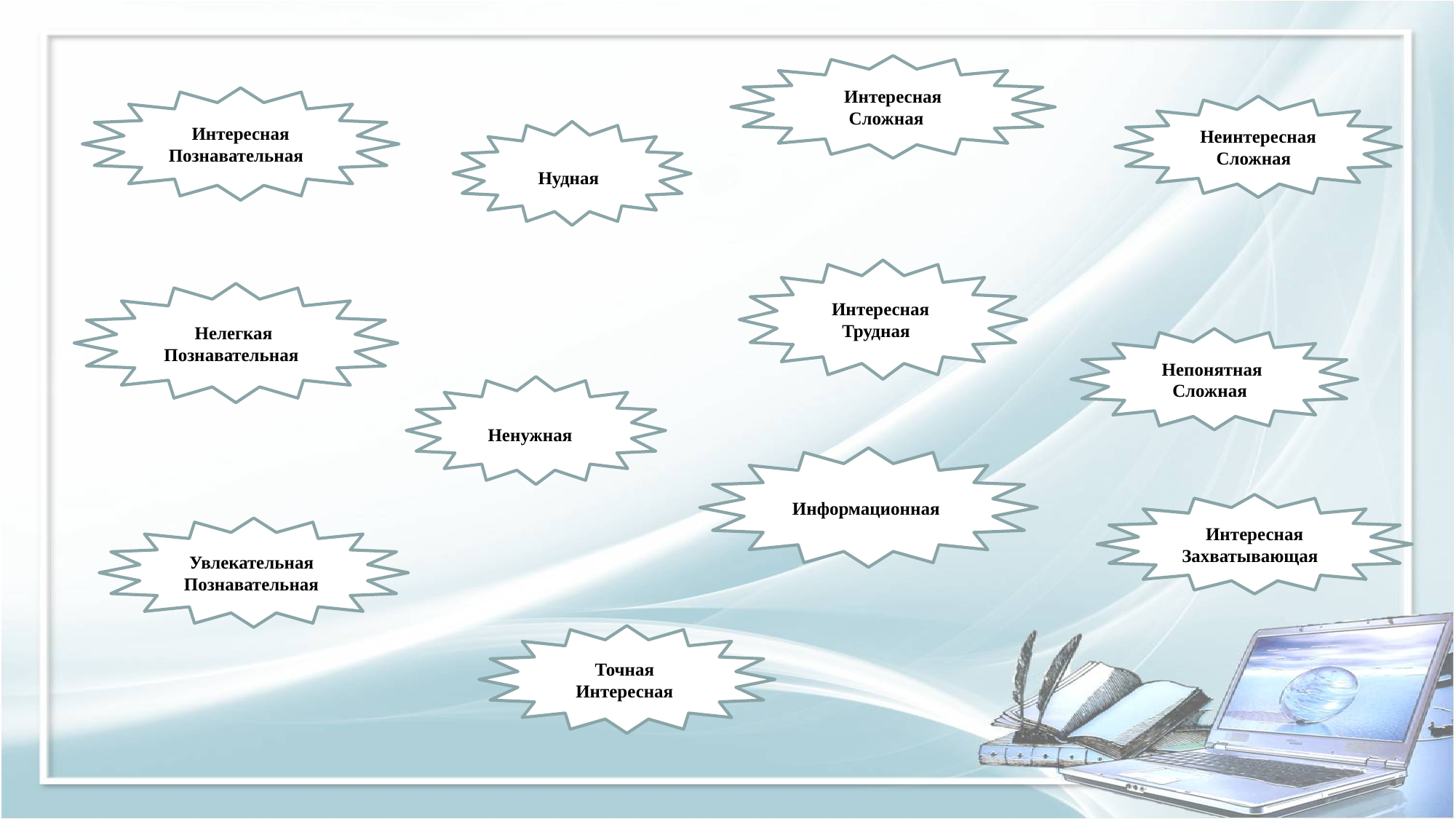

Интересная
Сложная
Интересная
Познавательная
Неинтересная
Сложная
Нудная
Интересная
Трудная
Нелегкая
Познавательная
Непонятная
Сложная
Ненужная
Информационная
Интересная
Захватывающая
Увлекательная
Познавательная
Точная
Интересная